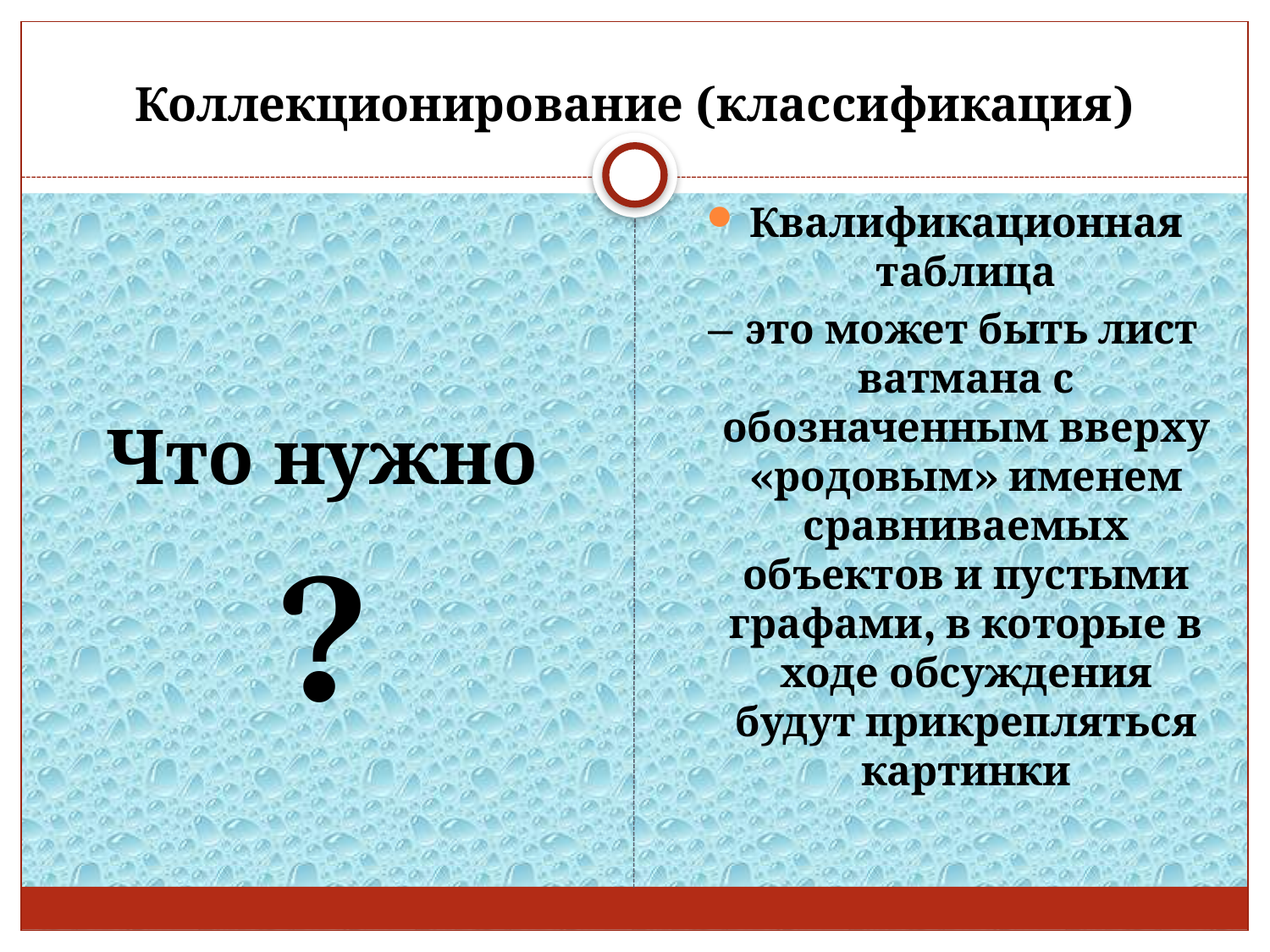

# Коллекционирование (классификация)

Что нужно
?

Квалификационная таблица
 – это может быть лист ватмана с обозначенным вверху «родовым» именем сравниваемых объектов и пустыми графами, в которые в ходе обсуждения будут прикрепляться картинки